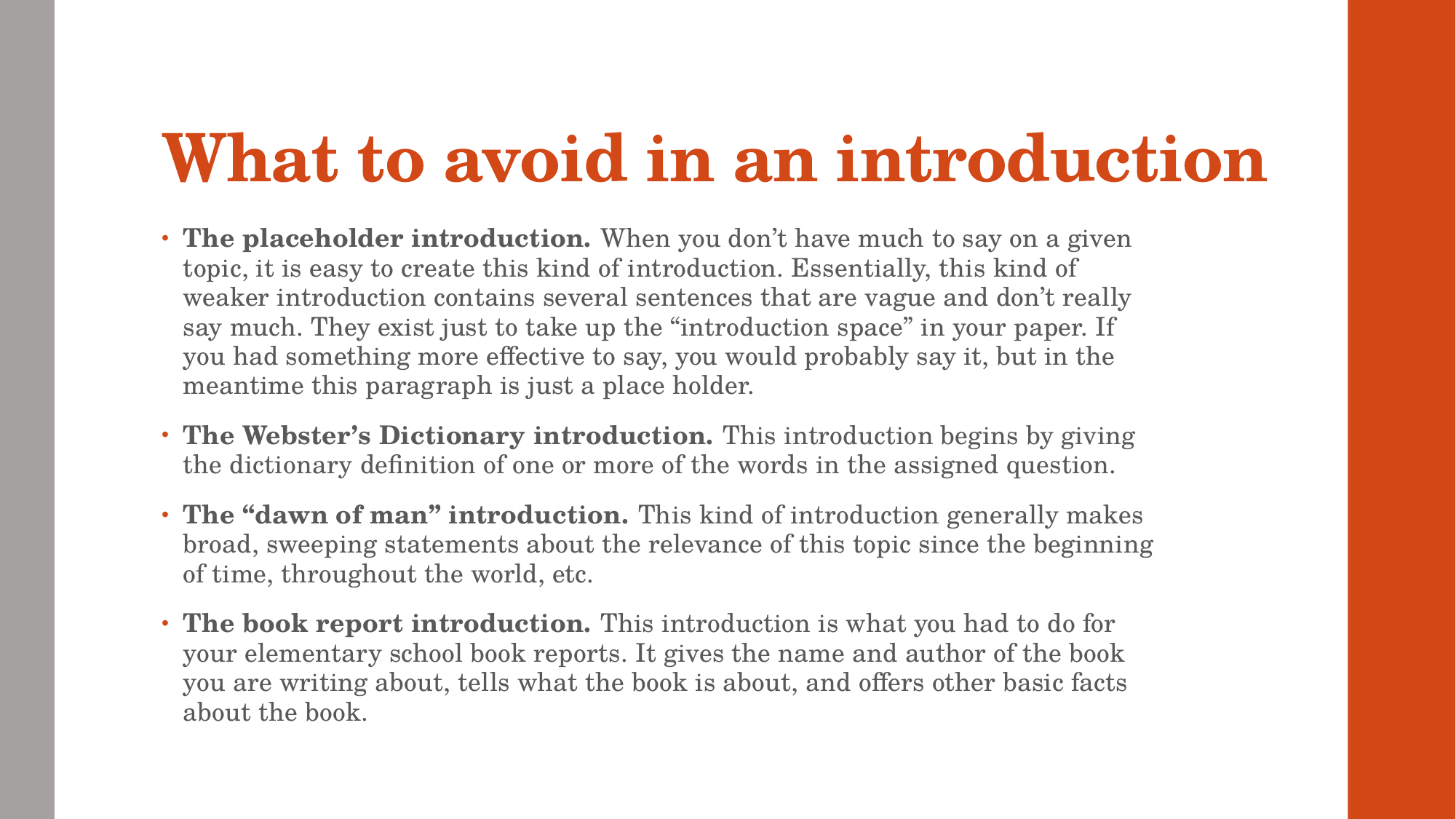

# What to avoid in an introduction
The placeholder introduction. When you don’t have much to say on a given topic, it is easy to create this kind of introduction. Essentially, this kind of weaker introduction contains several sentences that are vague and don’t really say much. They exist just to take up the “introduction space” in your paper. If you had something more effective to say, you would probably say it, but in the meantime this paragraph is just a place holder.
The Webster’s Dictionary introduction. This introduction begins by giving the dictionary definition of one or more of the words in the assigned question.
The “dawn of man” introduction. This kind of introduction generally makes broad, sweeping statements about the relevance of this topic since the beginning of time, throughout the world, etc.
The book report introduction. This introduction is what you had to do for your elementary school book reports. It gives the name and author of the book you are writing about, tells what the book is about, and offers other basic facts about the book.